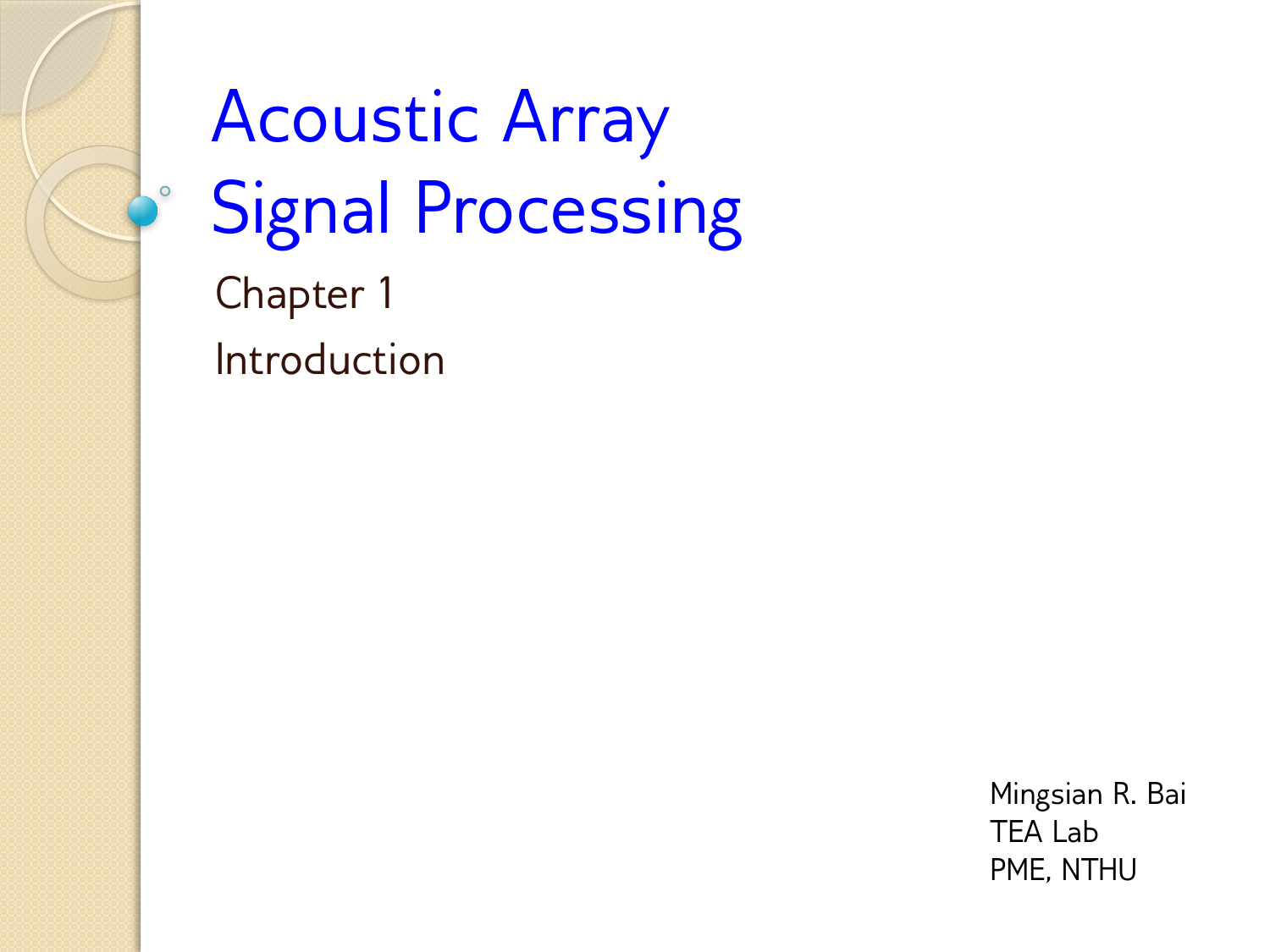

# Acoustic Array Signal Processing
Chapter 1
Introduction
Mingsian R. Bai
TEA Lab
PME, NTHU